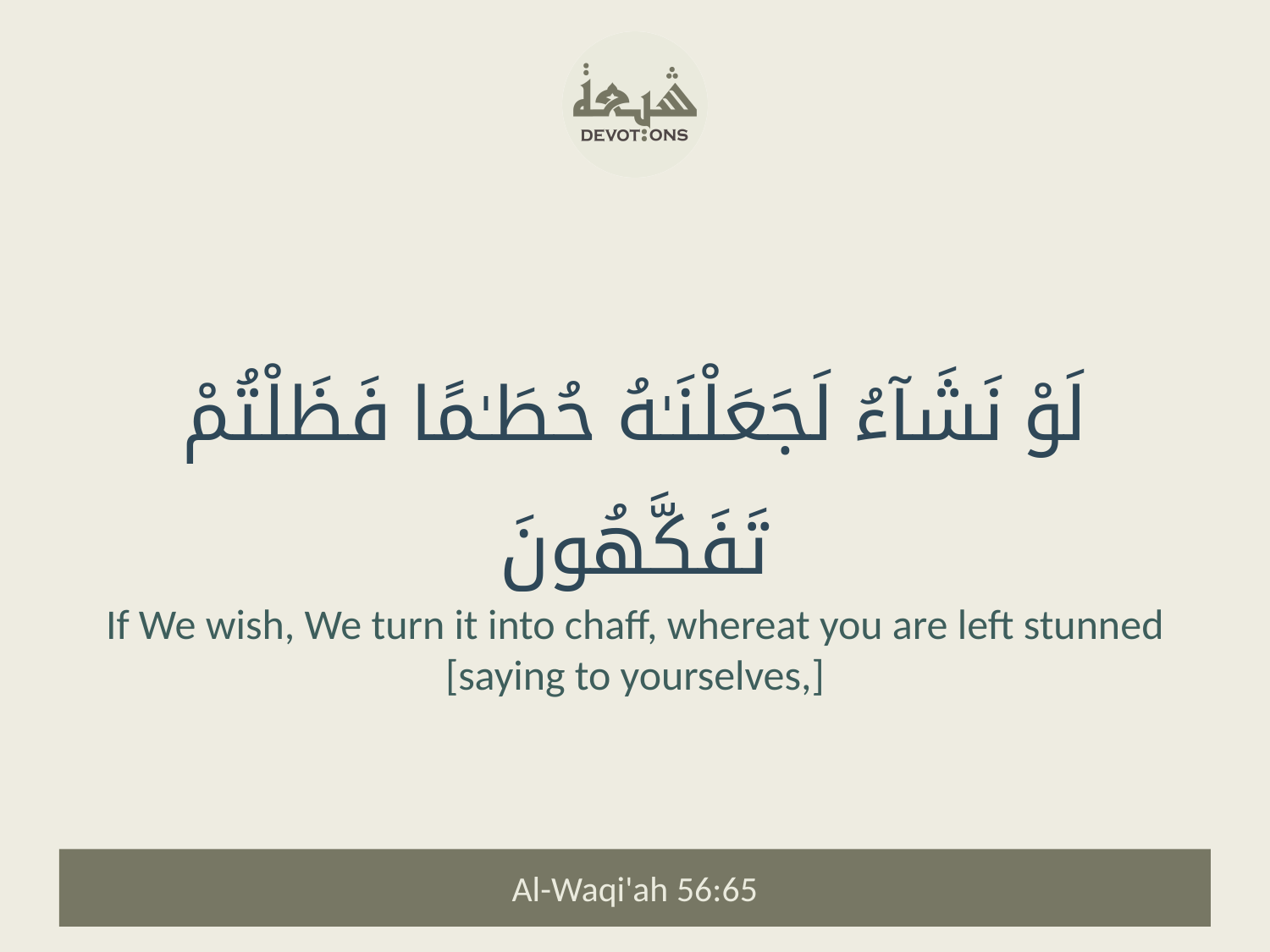

لَوْ نَشَآءُ لَجَعَلْنَـٰهُ حُطَـٰمًا فَظَلْتُمْ تَفَكَّهُونَ
If We wish, We turn it into chaff, whereat you are left stunned [saying to yourselves,]
Al-Waqi'ah 56:65